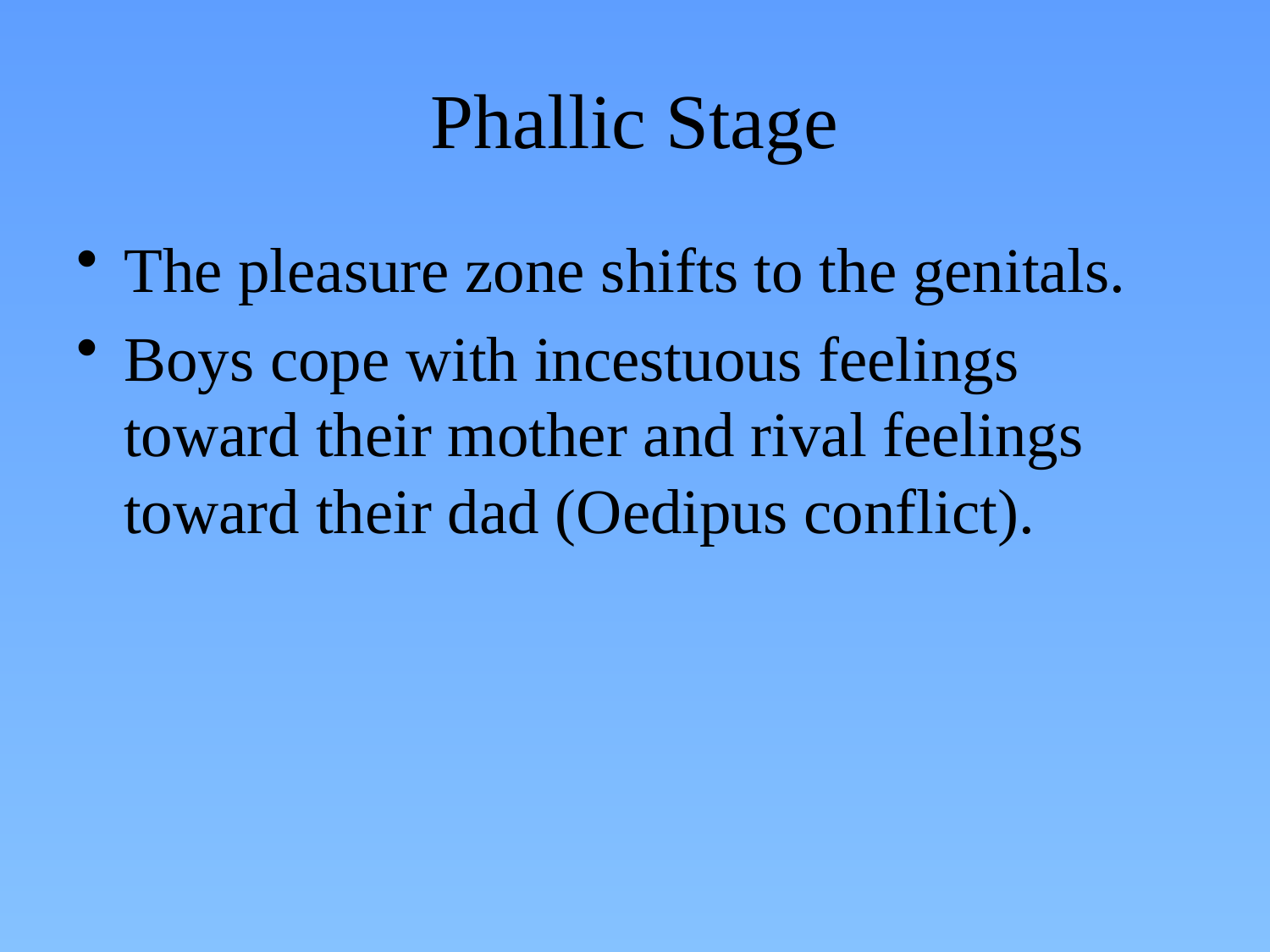

# Phallic Stage
The pleasure zone shifts to the genitals.
Boys cope with incestuous feelings toward their mother and rival feelings toward their dad (Oedipus conflict).